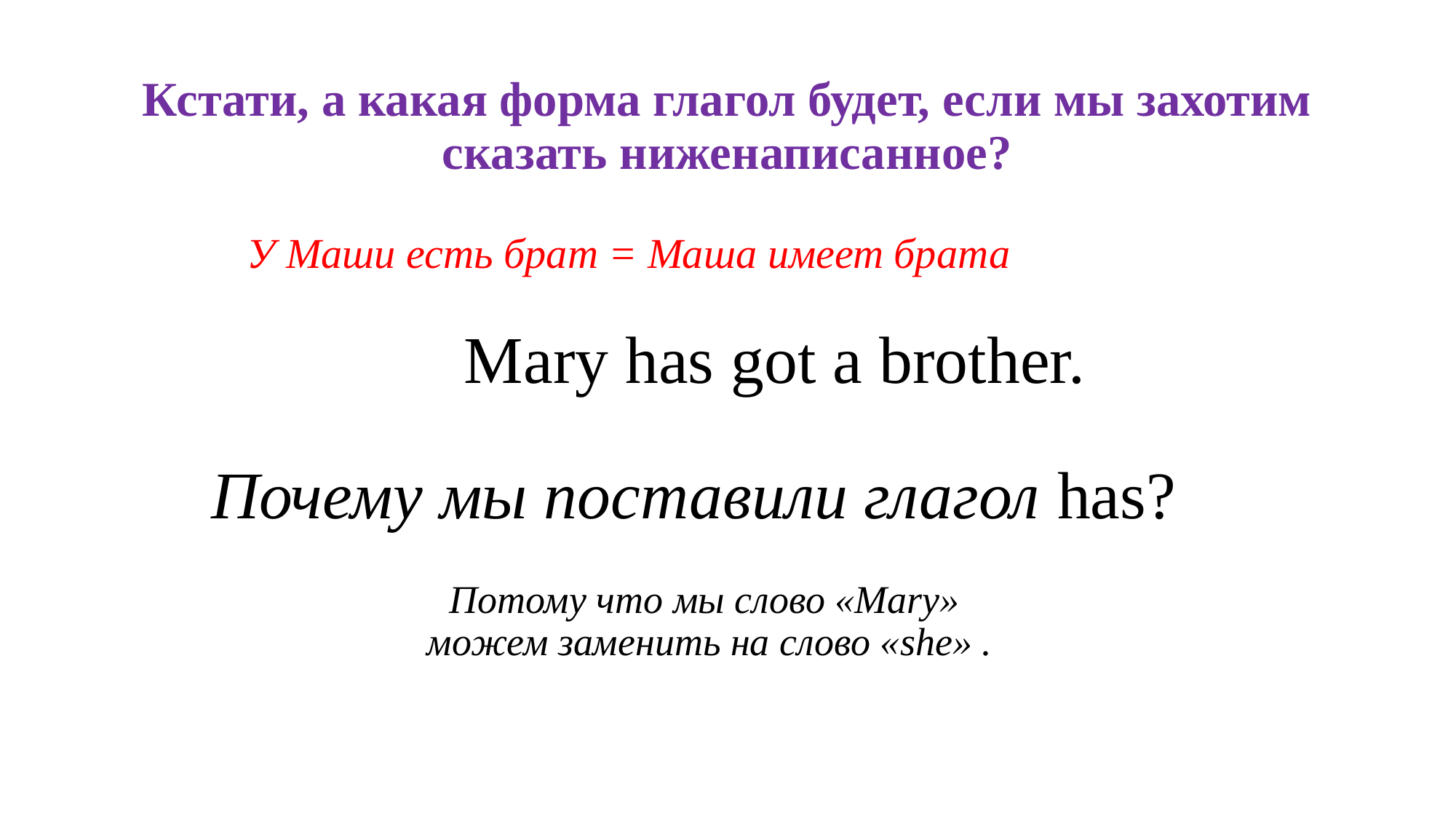

# Кстати, а какая форма глагол будет, если мы захотим сказать ниженаписанное? У Маши есть брат = Маша имеет брата
Mary has got a brother.
Почему мы поставили глагол has?
Потому что мы слово «Маry»
можем заменить на слово «she» .